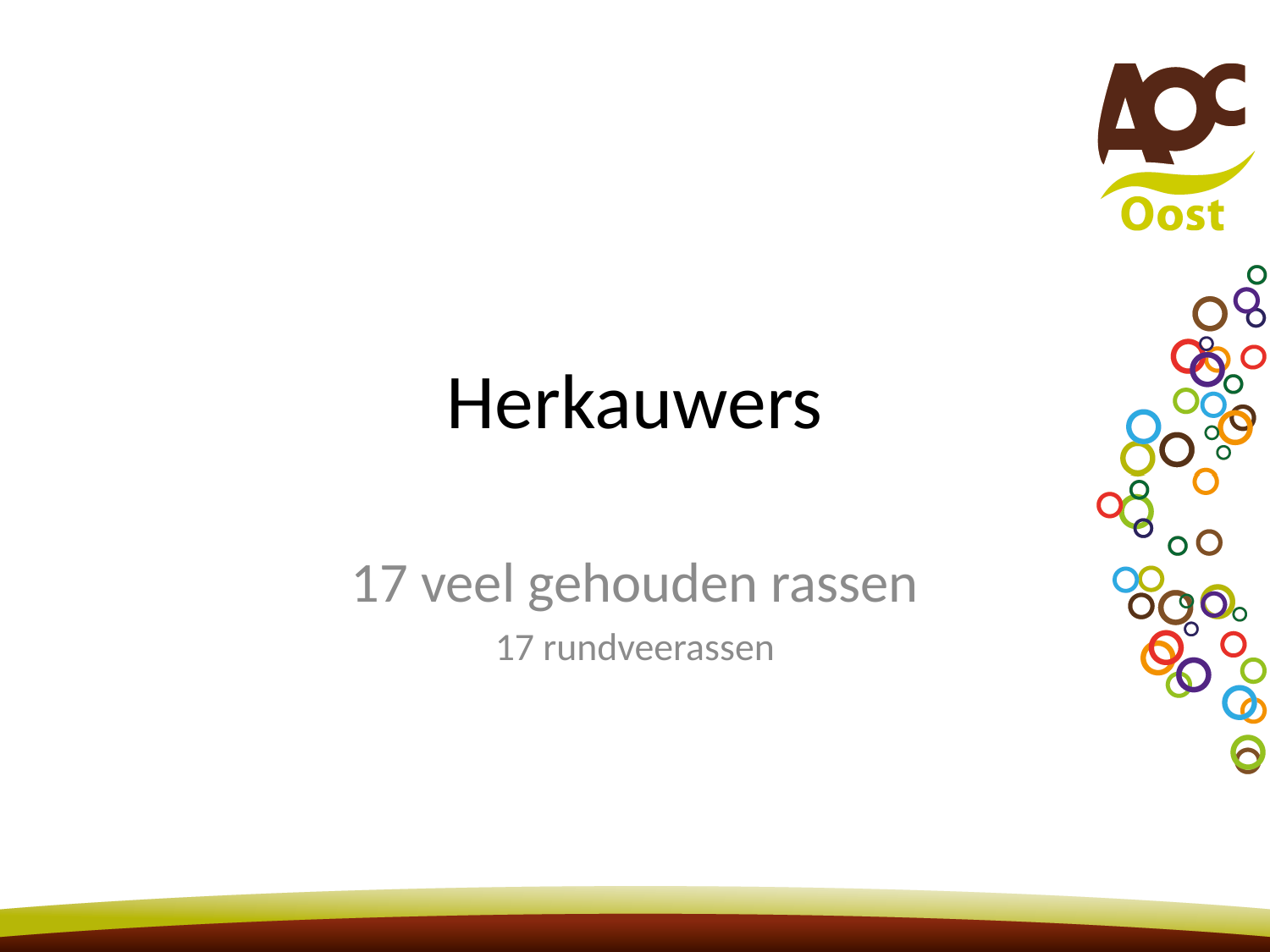

# Herkauwers
17 veel gehouden rassen
17 rundveerassen